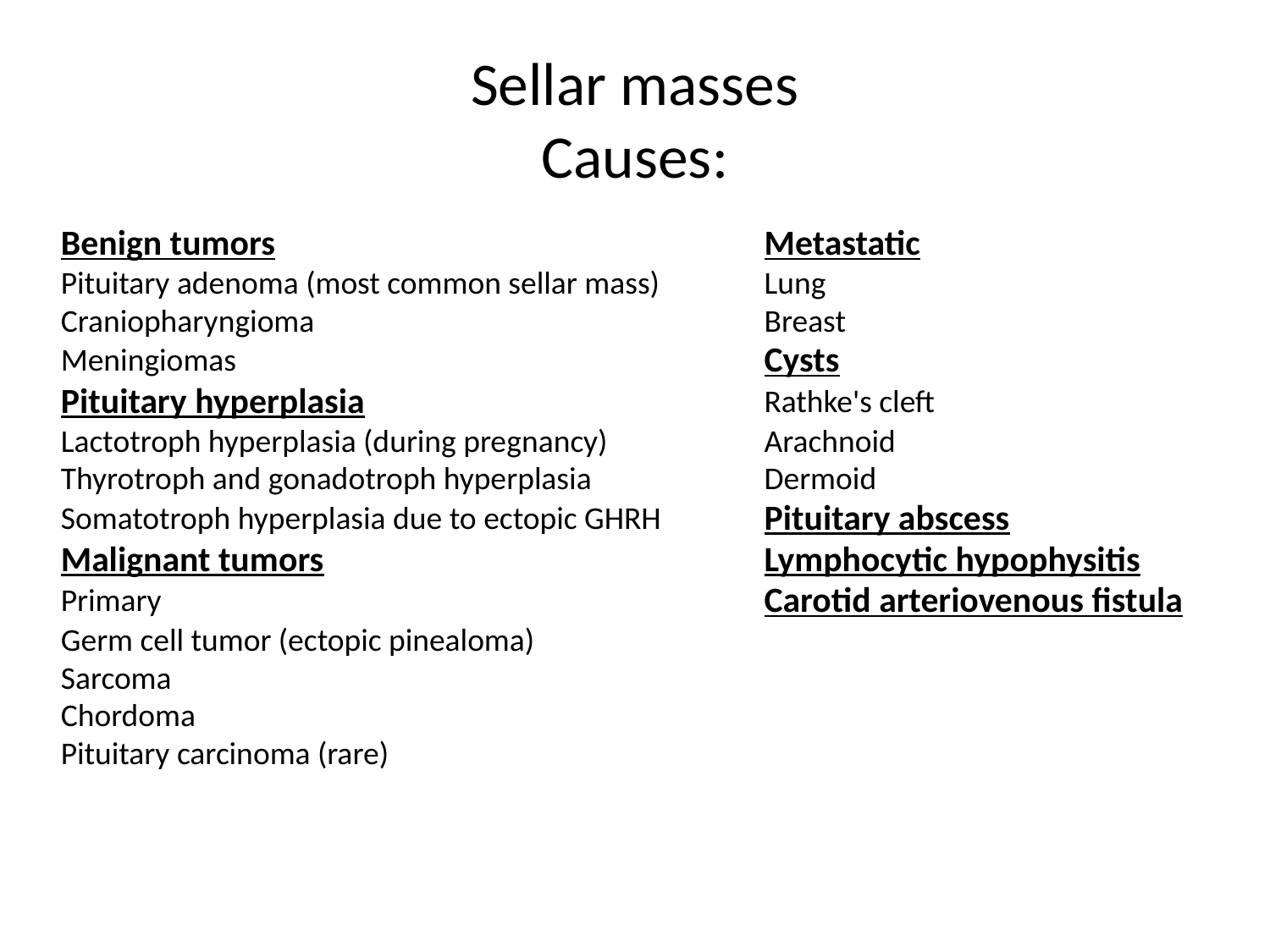

# Sellar masses Causes:
| Benign tumors | Metastatic |
| --- | --- |
| Pituitary adenoma (most common sellar mass) | Lung |
| Craniopharyngioma | Breast |
| Meningiomas | Cysts |
| Pituitary hyperplasia | Rathke's cleft |
| Lactotroph hyperplasia (during pregnancy) | Arachnoid |
| Thyrotroph and gonadotroph hyperplasia | Dermoid |
| Somatotroph hyperplasia due to ectopic GHRH | Pituitary abscess |
| Malignant tumors | Lymphocytic hypophysitis |
| Primary | Carotid arteriovenous fistula |
| Germ cell tumor (ectopic pinealoma) |  |
| Sarcoma |  |
| Chordoma |  |
| Pituitary carcinoma (rare) |  |